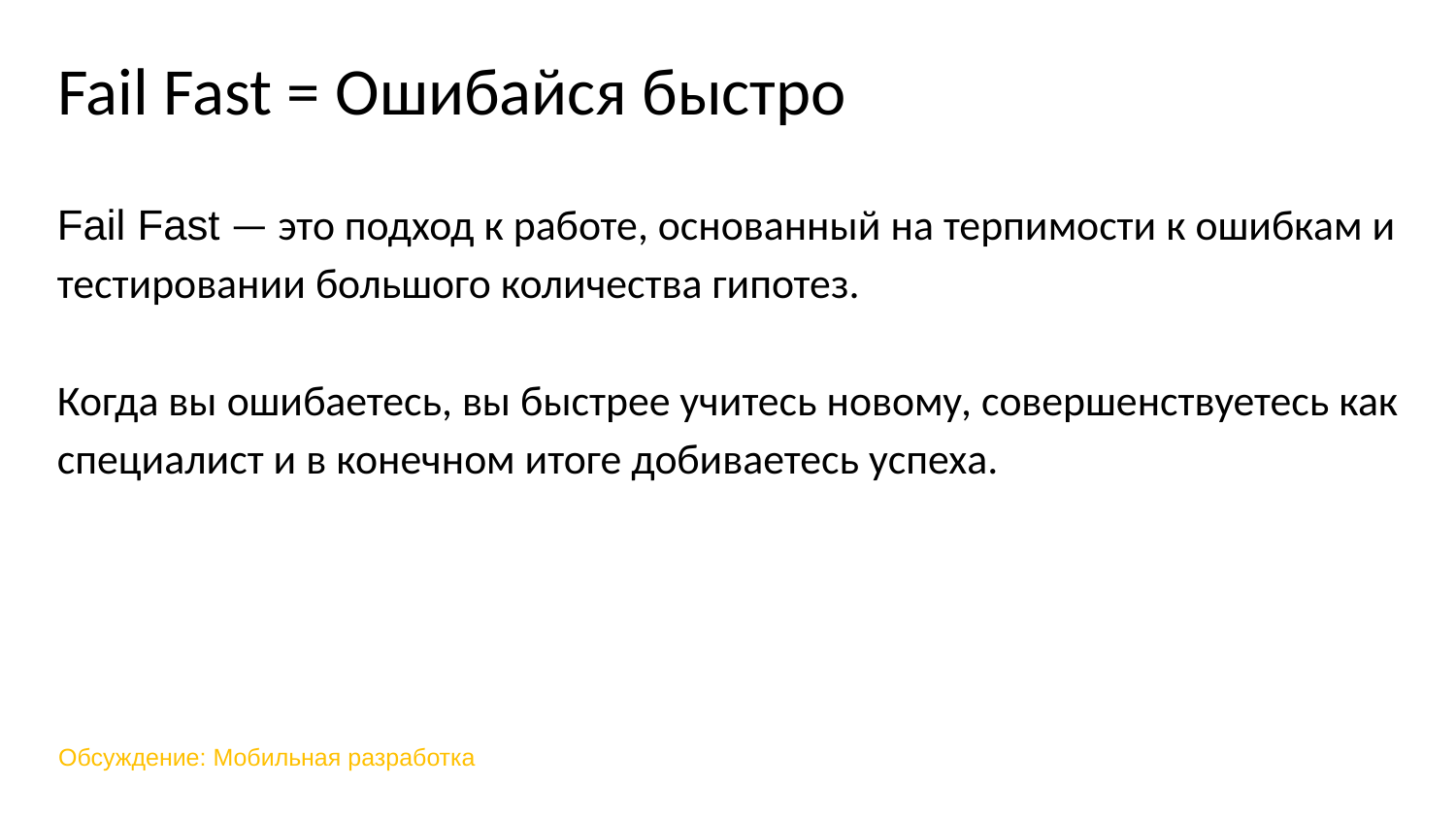

# Fail Fast = Ошибайся быстро
Fail Fast — это подход к работе, основанный на терпимости к ошибкам и тестировании большого количества гипотез.

Когда вы ошибаетесь, вы быстрее учитесь новому, совершенствуетесь как специалист и в конечном итоге добиваетесь успеха.

Обсуждение: Мобильная разработка